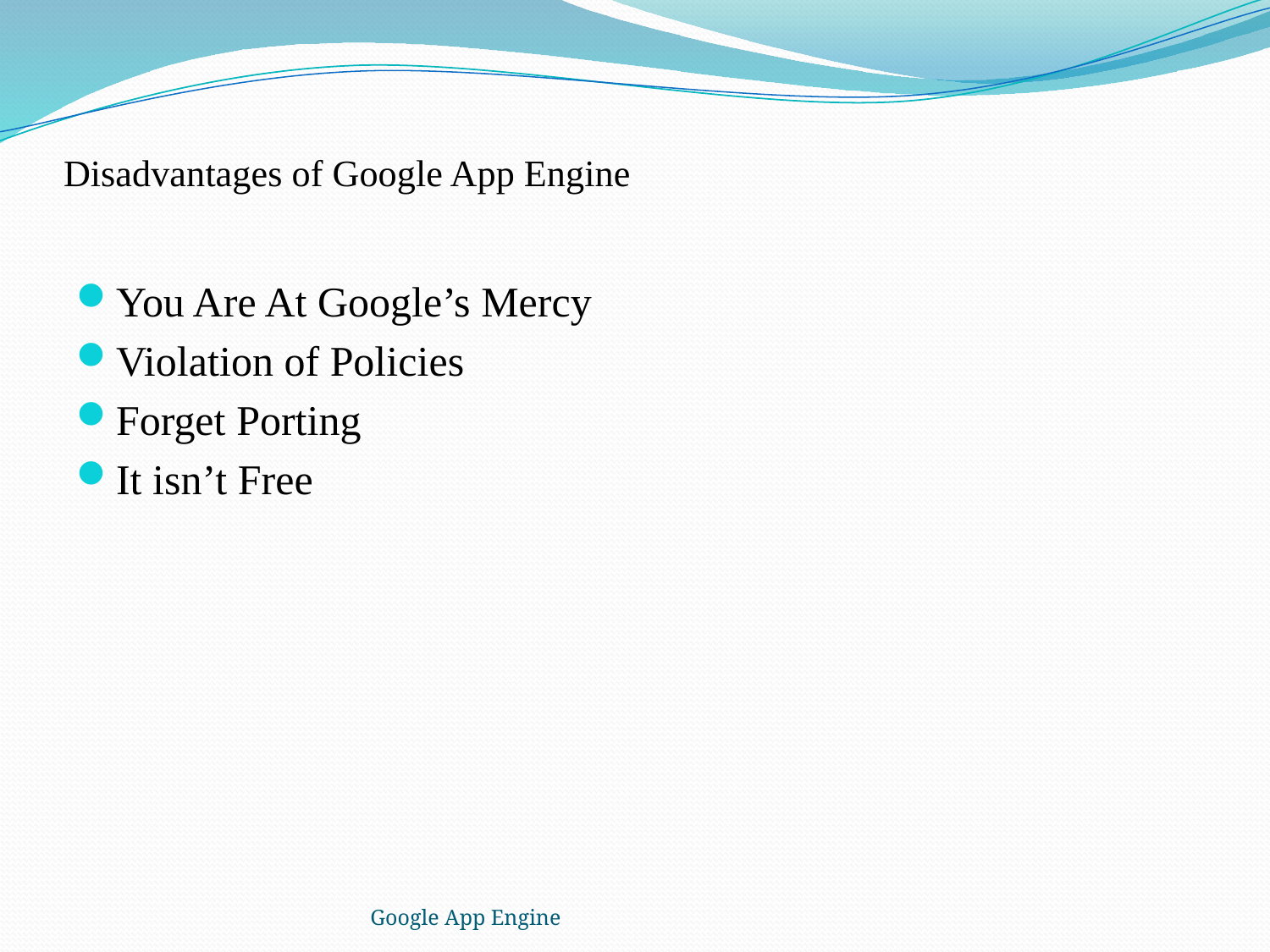

# Disadvantages of Google App Engine
You Are At Google’s Mercy
Violation of Policies
Forget Porting
It isn’t Free

Google App Engine